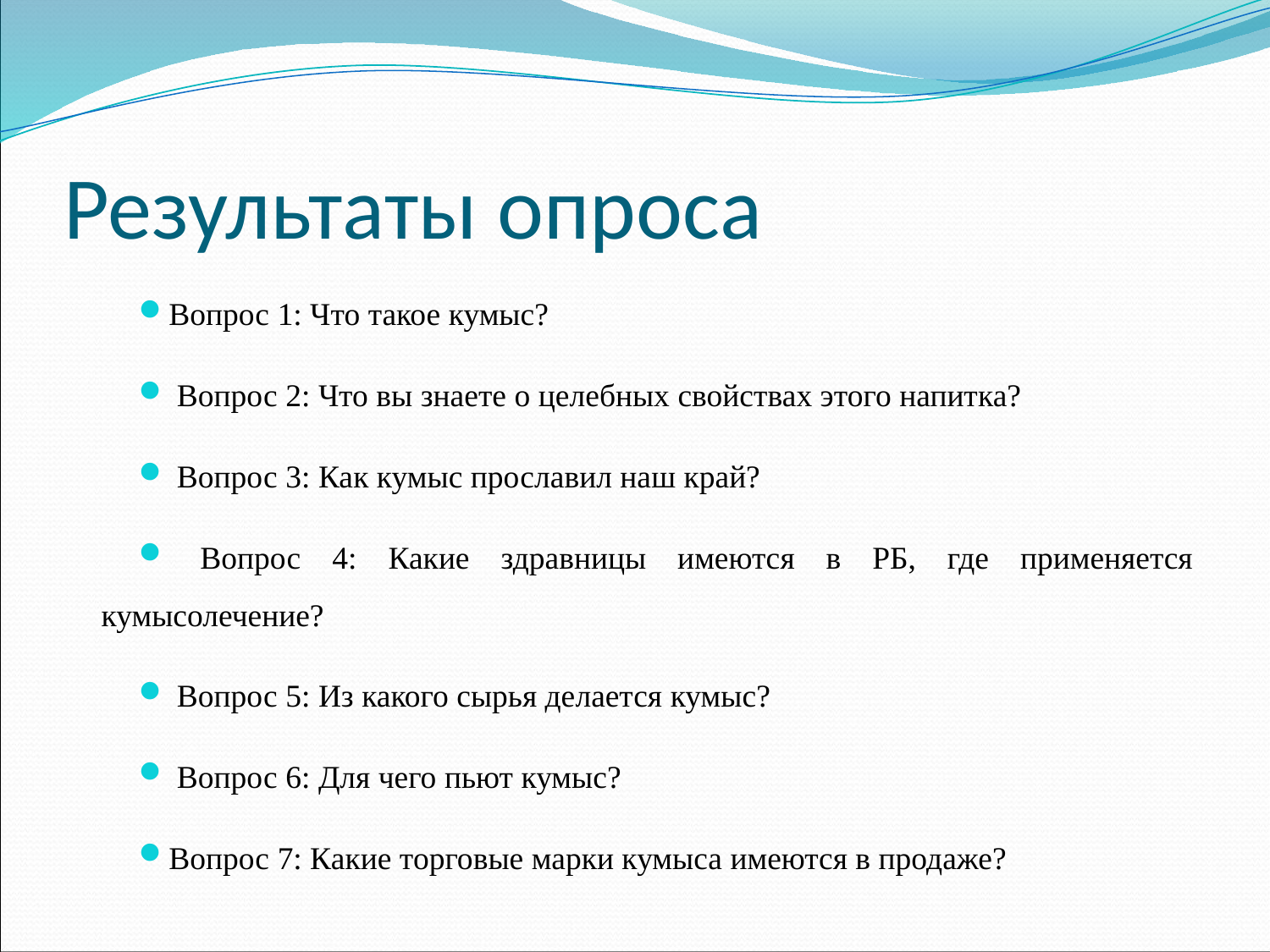

# Результаты опроса
Вопрос 1: Что такое кумыс?
 Вопрос 2: Что вы знаете о целебных свойствах этого напитка?
 Вопрос 3: Как кумыс прославил наш край?
 Вопрос 4: Какие здравницы имеются в РБ, где применяется кумысолечение?
 Вопрос 5: Из какого сырья делается кумыс?
 Вопрос 6: Для чего пьют кумыс?
Вопрос 7: Какие торговые марки кумыса имеются в продаже?